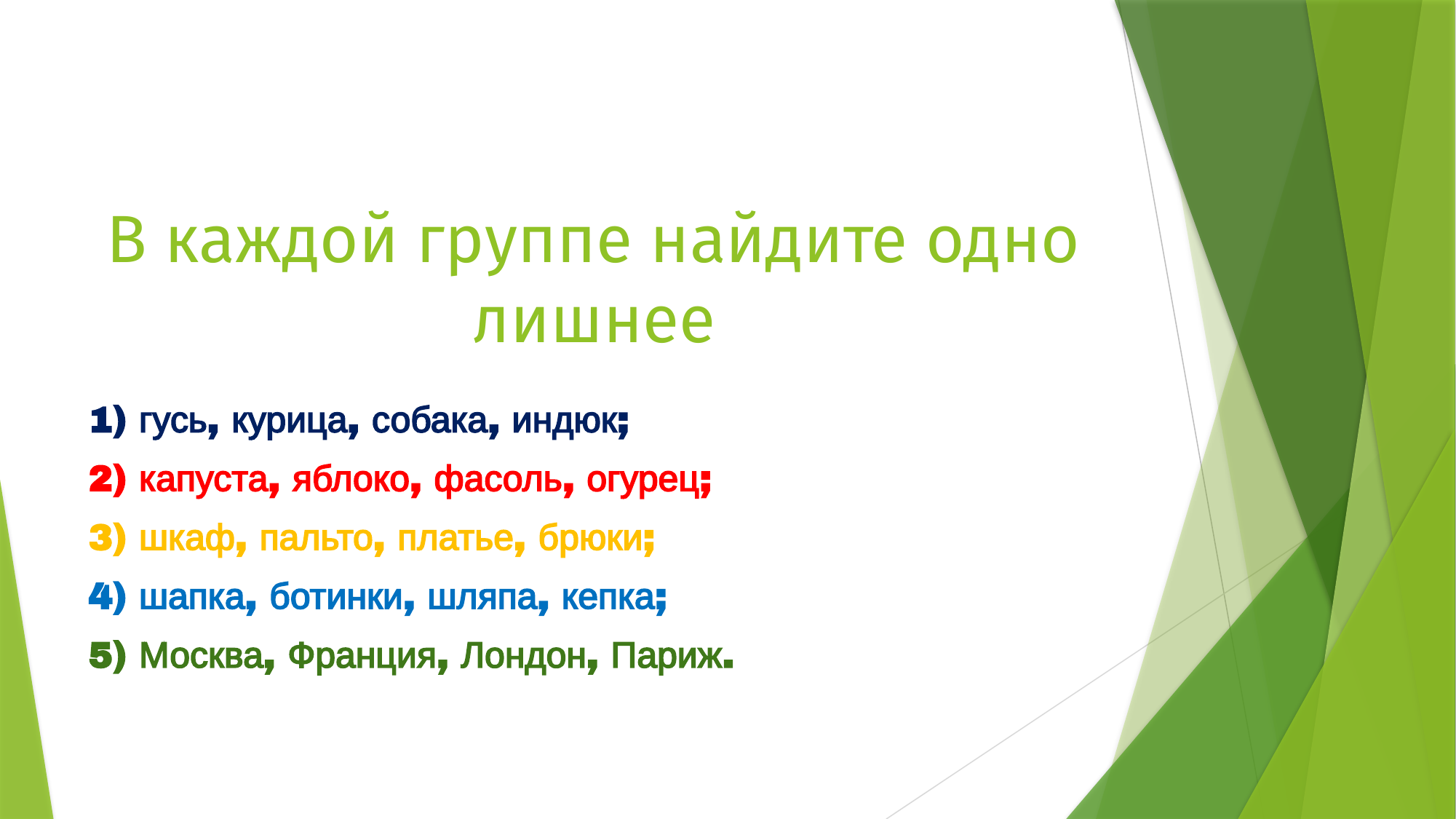

# В каждой группе найдите одно лишнее
1) гусь, курица, собака, индюк;
2) капуста, яблоко, фасоль, огурец;
3) шкаф, пальто, платье, брюки;
4) шапка, ботинки, шляпа, кепка;
5) Москва, Франция, Лондон, Париж.